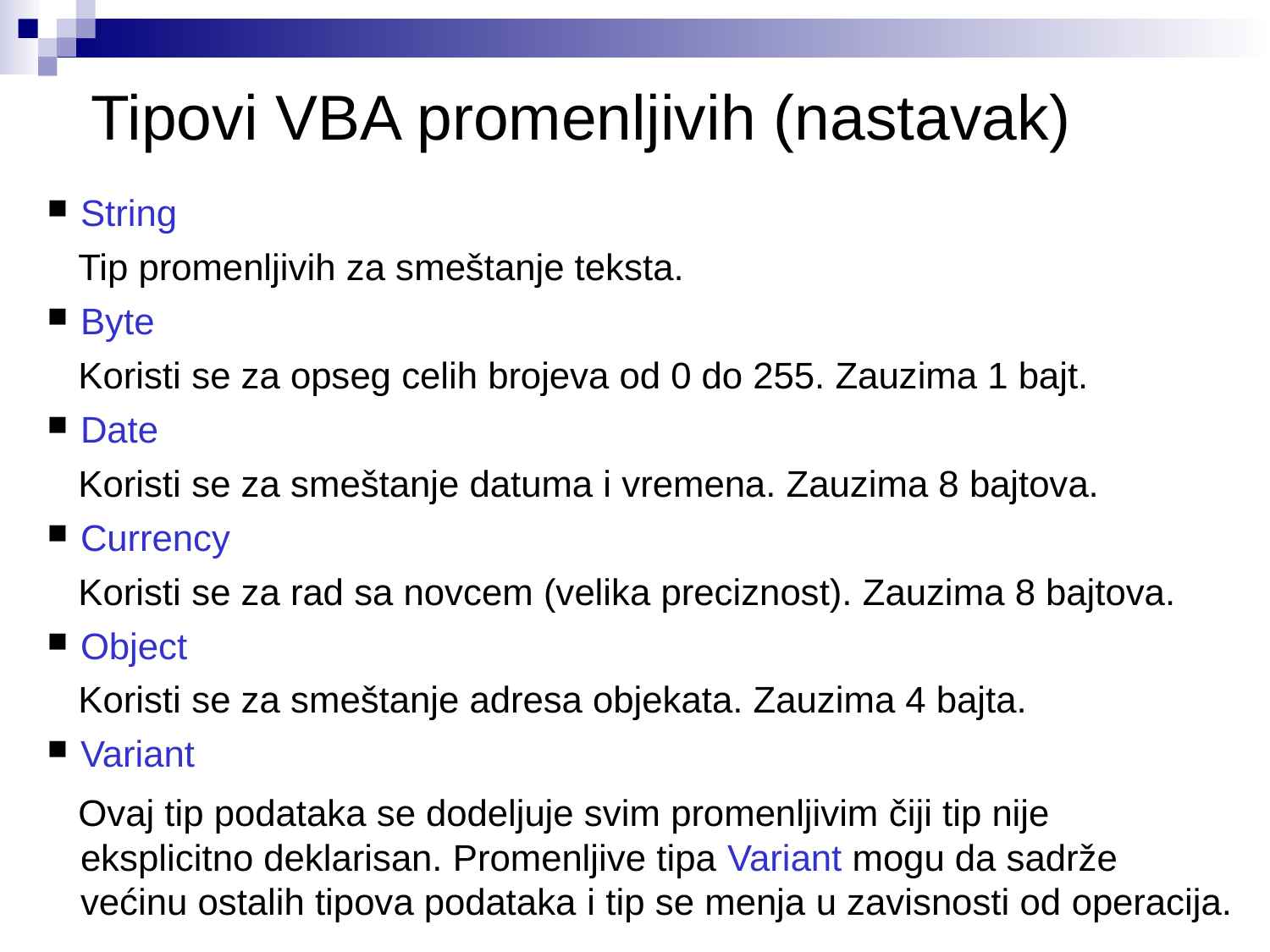

# Tipovi VBA promenljivih (nastavak)
String
   Tip promenljivih za smeštanje teksta.
Byte
   Koristi se za opseg celih brojeva od 0 do 255. Zauzima 1 bajt.
Date
   Koristi se za smeštanje datuma i vremena. Zauzima 8 bajtova.
Currency
   Koristi se za rad sa novcem (velika preciznost). Zauzima 8 bajtova.
Object
   Koristi se za smeštanje adresa objekata. Zauzima 4 bajta.
Variant
   Ovaj tip podataka se dodeljuje svim promenljivim čiji tip nije eksplicitno deklarisan. Promenljive tipa Variant mogu da sadrže većinu ostalih tipova podataka i tip se menja u zavisnosti od operacija.